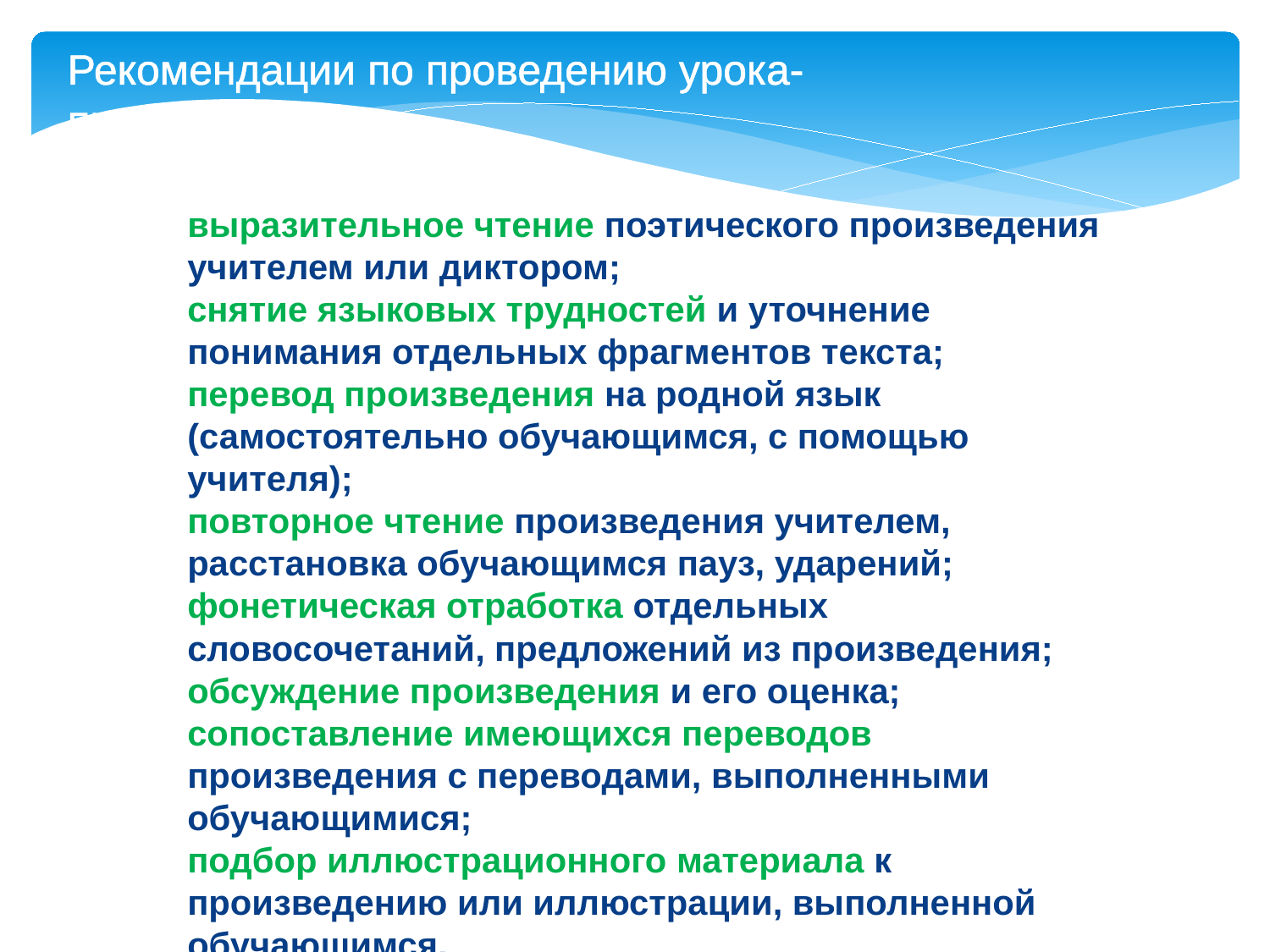

Рекомендации по проведению урока-праздника:
выразительное чтение поэтического произведения учителем или диктором;
снятие языковых трудностей и уточнение понимания отдельных фрагментов текста;
перевод произведения на родной язык (самостоятельно обучающимся, с помощью учителя);
повторное чтение произведения учителем, расстановка обучающимся пауз, ударений;
фонетическая отработка отдельных словосочетаний, предложений из произведения;
обсуждение произведения и его оценка;
сопоставление имеющихся переводов произведения с переводами, выполненными обучающимися;
подбор иллюстрационного материала к произведению или иллюстрации, выполненной обучающимся.